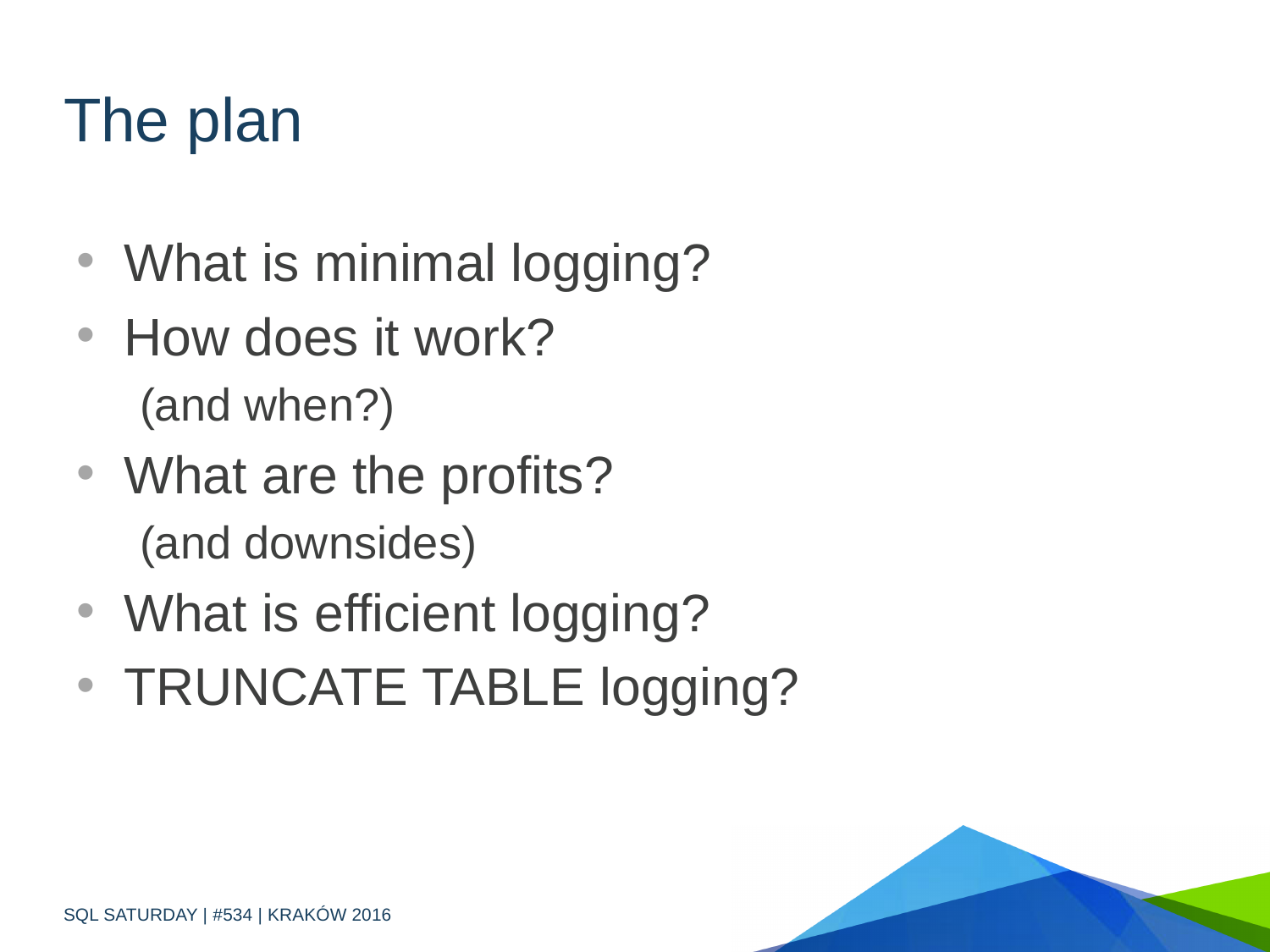

# The plan
What is minimal logging?
How does it work?
(and when?)
What are the profits?
(and downsides)
What is efficient logging?
TRUNCATE TABLE logging?
SQL SATURDAY | #534 | KRAKÓW 2016